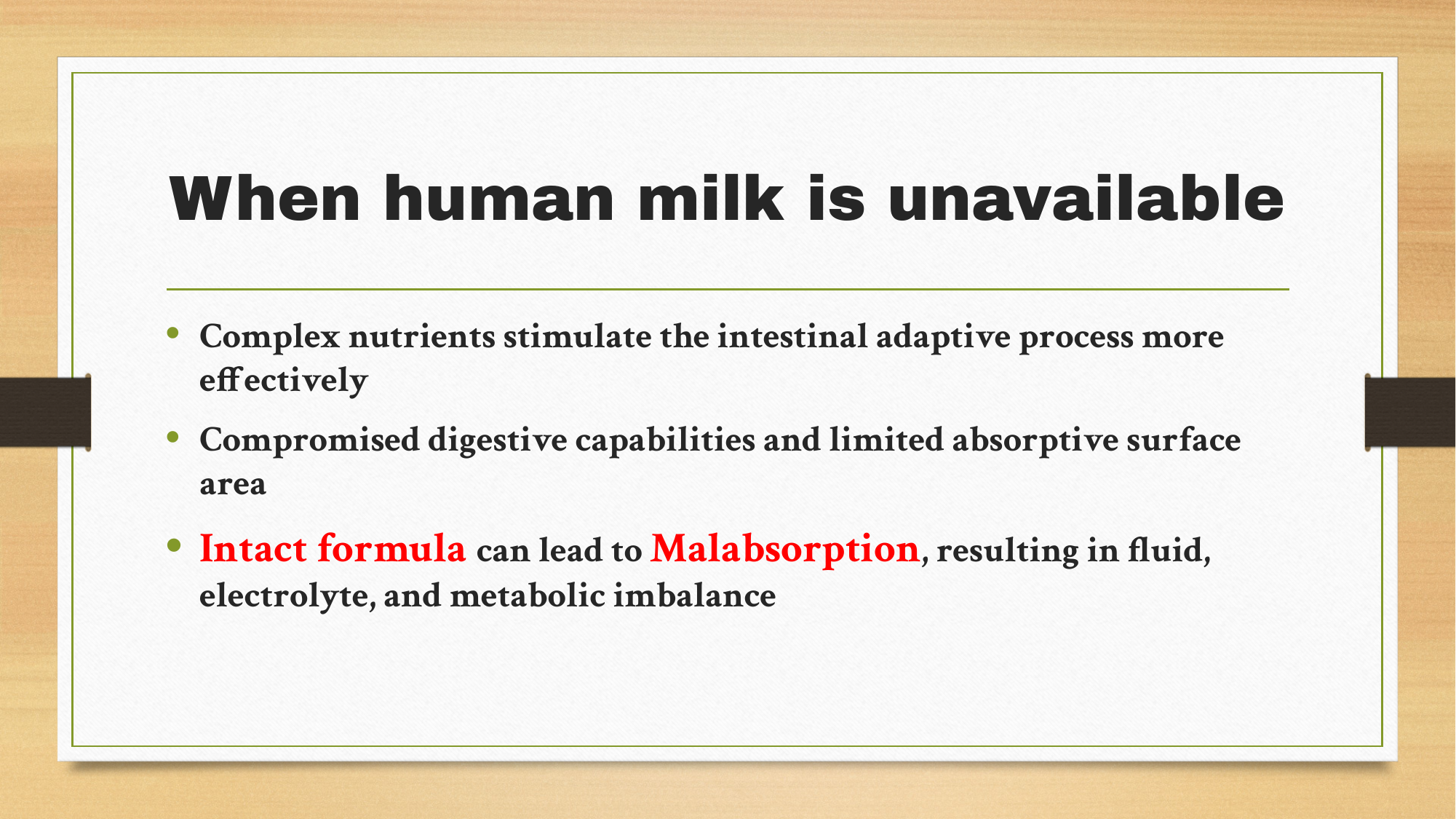

# When human milk is unavailable
Complex nutrients stimulate the intestinal adaptive process more effectively
Compromised digestive capabilities and limited absorptive surface area
Intact formula can lead to Malabsorption, resulting in fluid, electrolyte, and metabolic imbalance